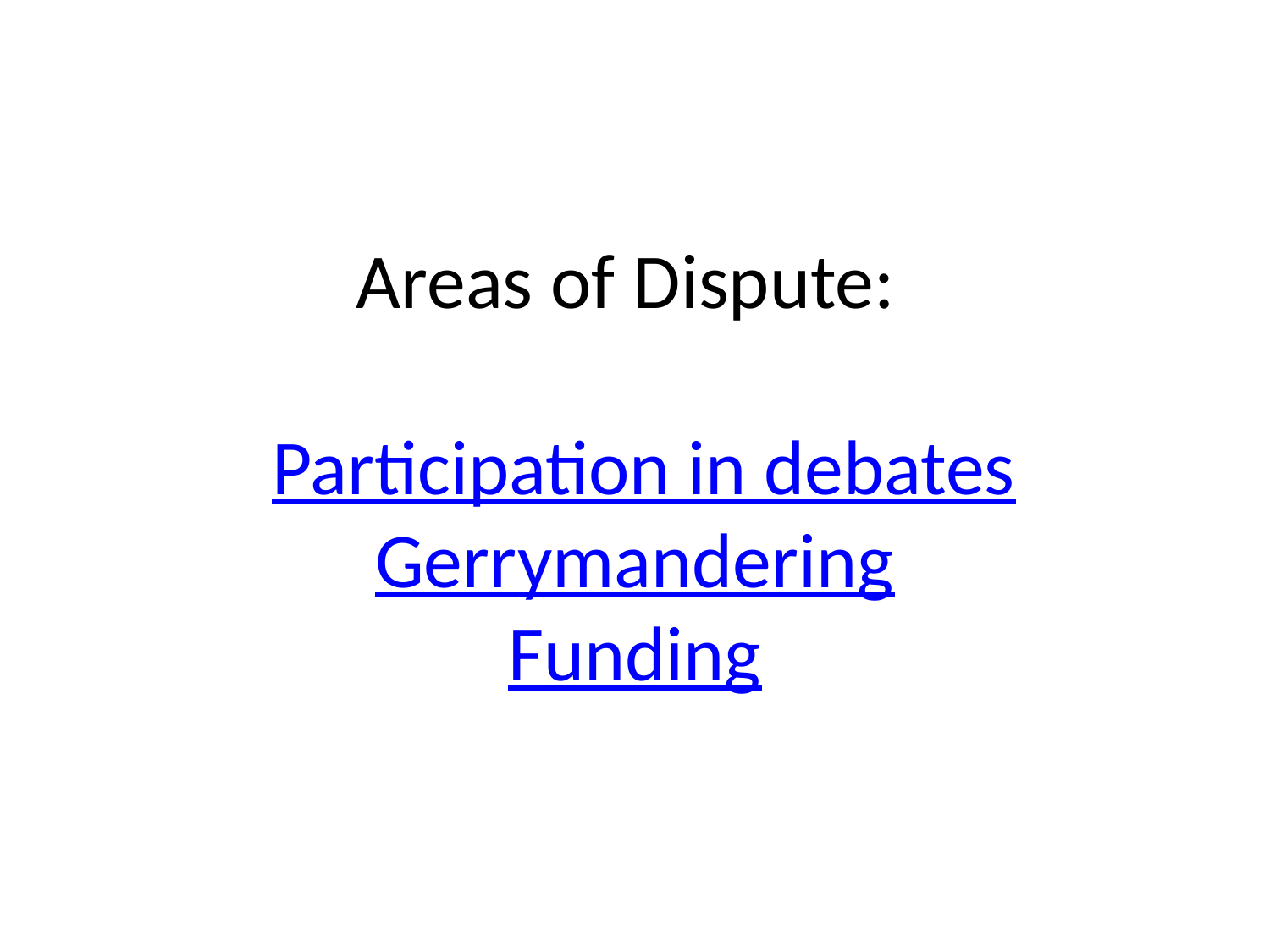

# Areas of Dispute: Participation in debates Gerrymandering Funding